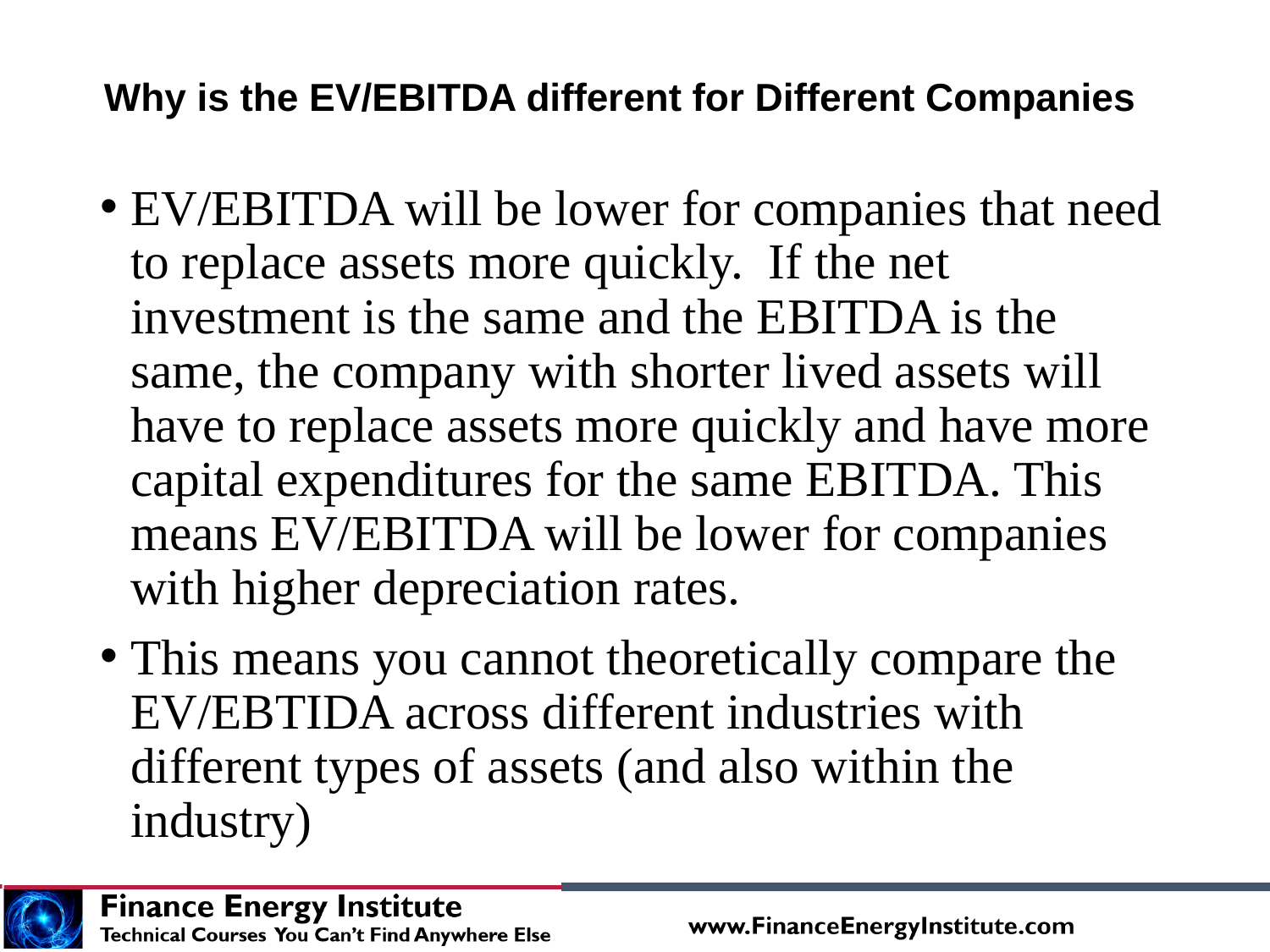

# Why is the EV/EBITDA different for Different Companies
EV/EBITDA will be lower for companies that need to replace assets more quickly.  If the net investment is the same and the EBITDA is the same, the company with shorter lived assets will have to replace assets more quickly and have more capital expenditures for the same EBITDA. This means EV/EBITDA will be lower for companies with higher depreciation rates.
This means you cannot theoretically compare the EV/EBTIDA across different industries with different types of assets (and also within the industry)